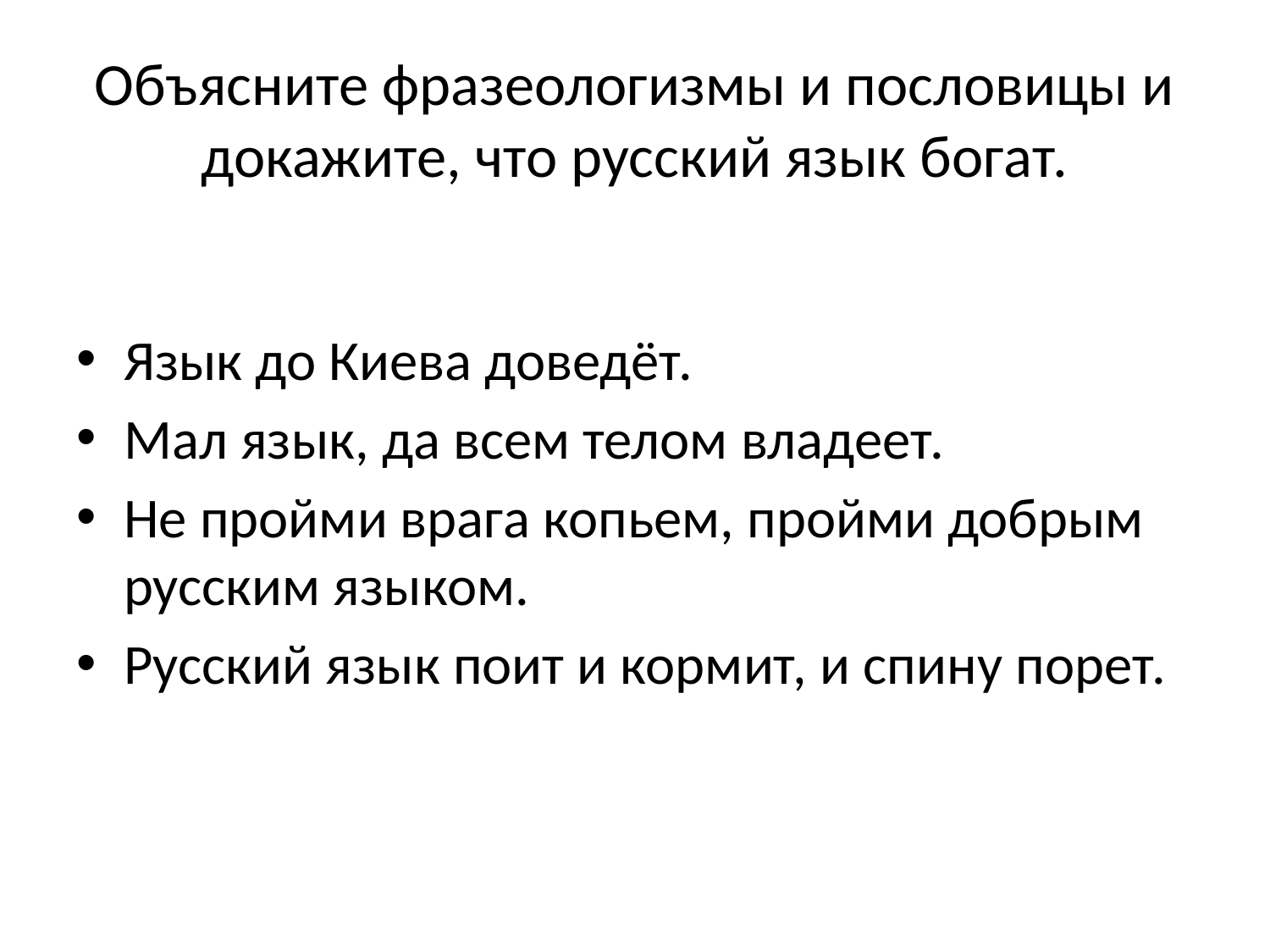

# Объясните фразеологизмы и пословицы и докажите, что русский язык богат.
Язык до Киева доведёт.
Мал язык, да всем телом владеет.
Не пройми врага копьем, пройми добрым русским языком.
Русский язык поит и кормит, и спину порет.